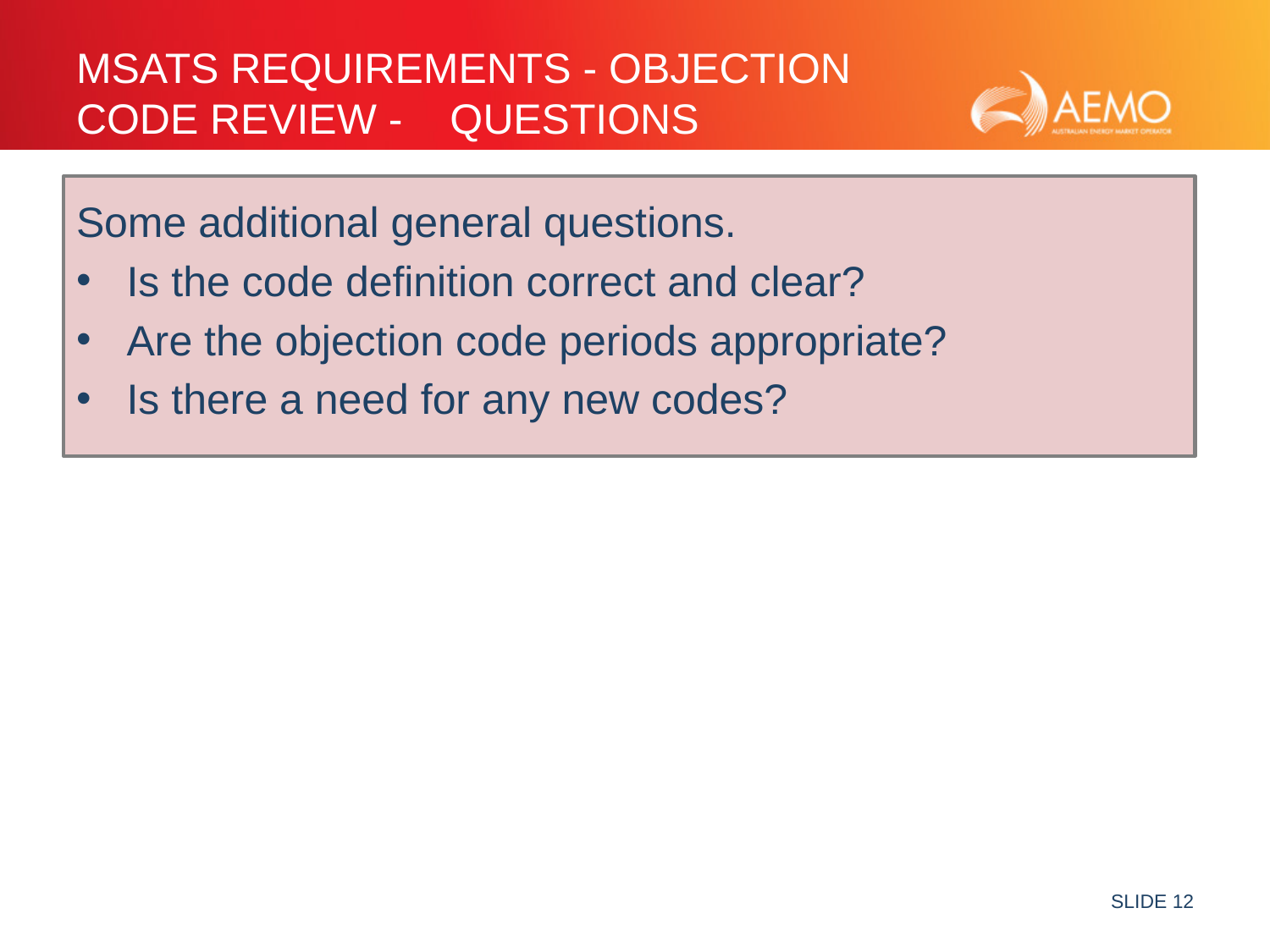

# MSATS Requirements - Objection Code Review -    Questions

Some additional general questions.
Is the code definition correct and clear?
Are the objection code periods appropriate?
Is there a need for any new codes?